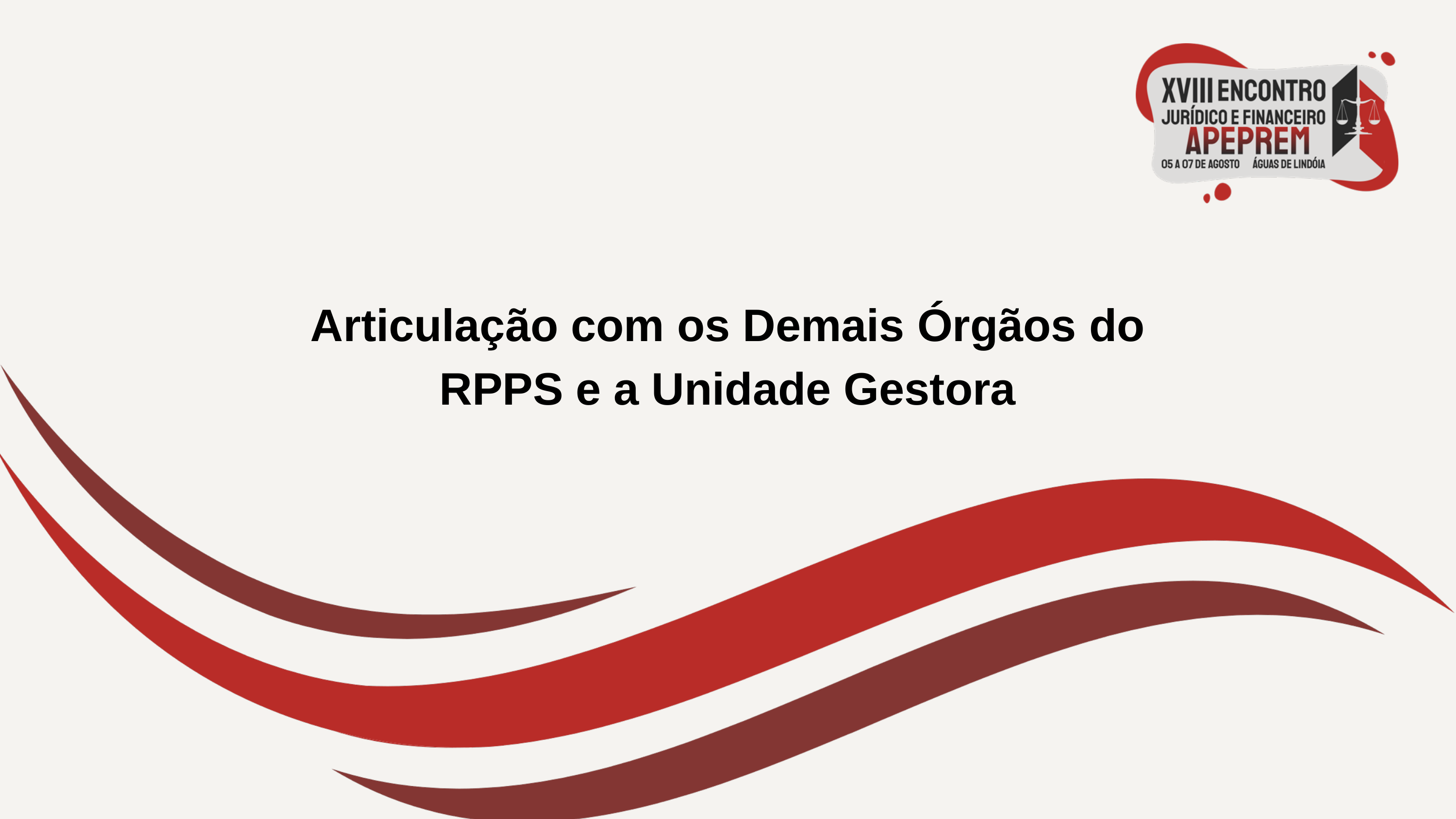

Articulação com os Demais Órgãos do RPPS e a Unidade Gestora